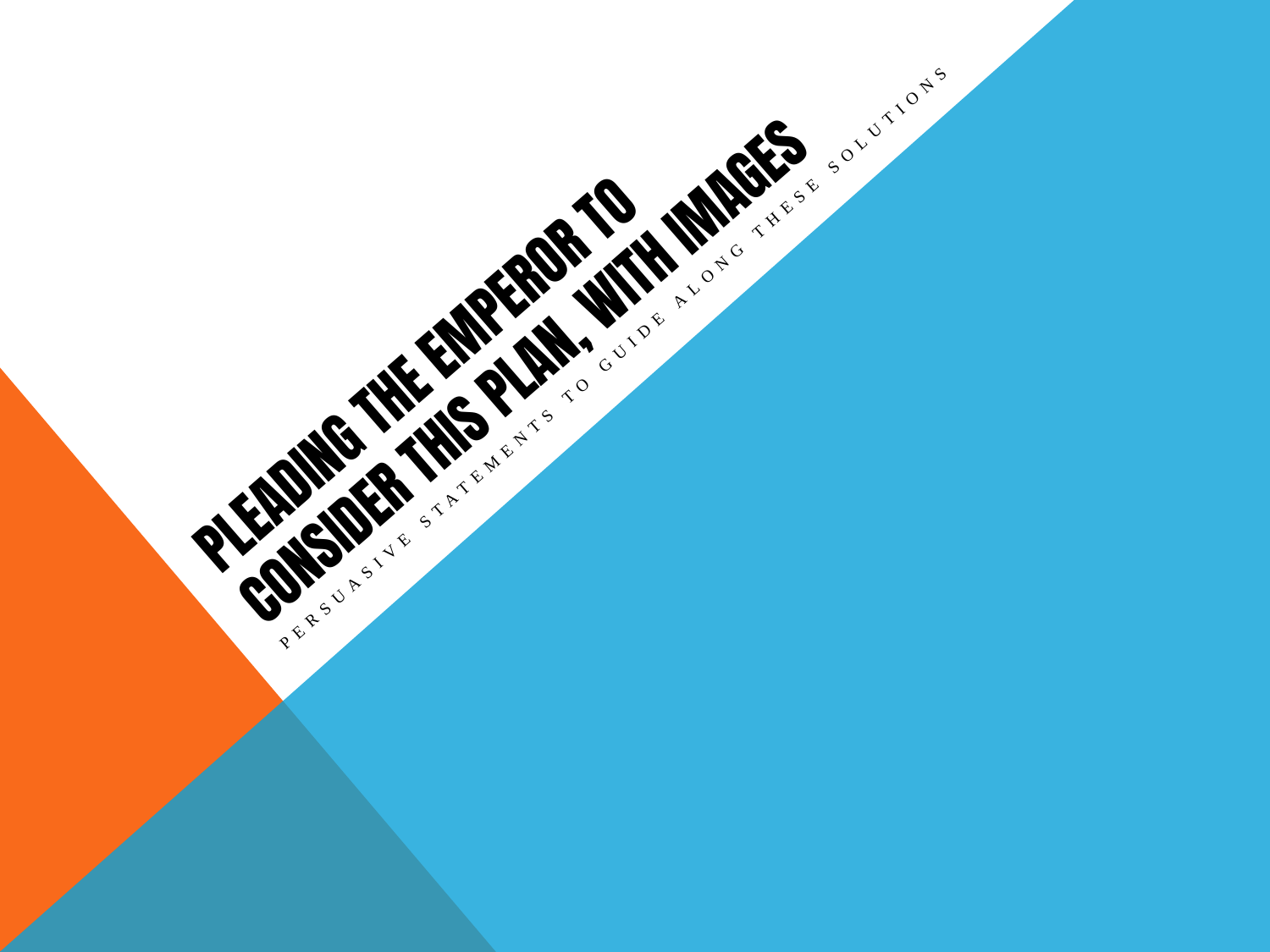

# Pleading the emperor to consider this plan, with images
Persuasive statements to guide along these solutions